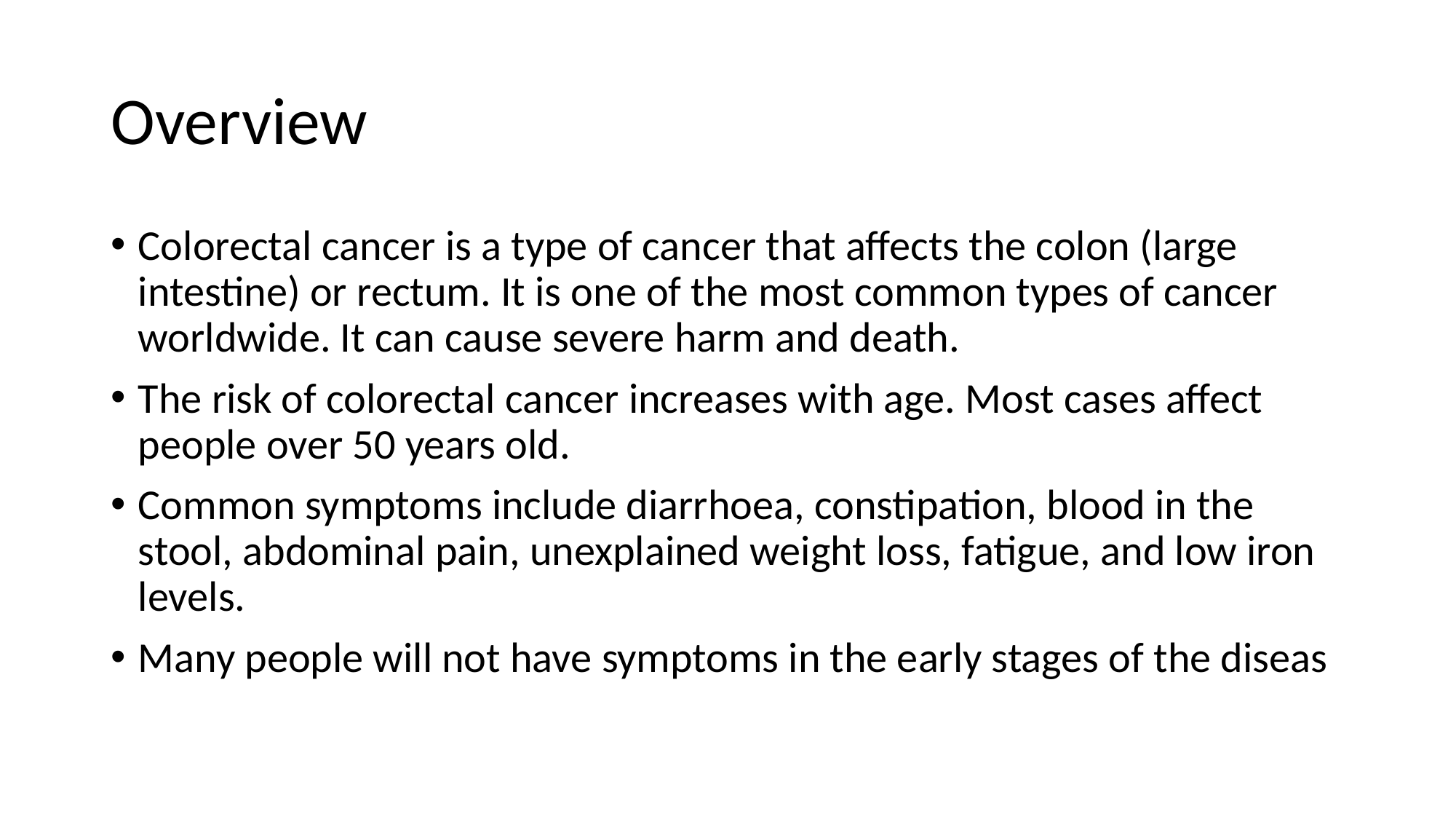

# Overview
Colorectal cancer is a type of cancer that affects the colon (large intestine) or rectum. It is one of the most common types of cancer worldwide. It can cause severe harm and death.
The risk of colorectal cancer increases with age. Most cases affect people over 50 years old.
Common symptoms include diarrhoea, constipation, blood in the stool, abdominal pain, unexplained weight loss, fatigue, and low iron levels.
Many people will not have symptoms in the early stages of the diseas